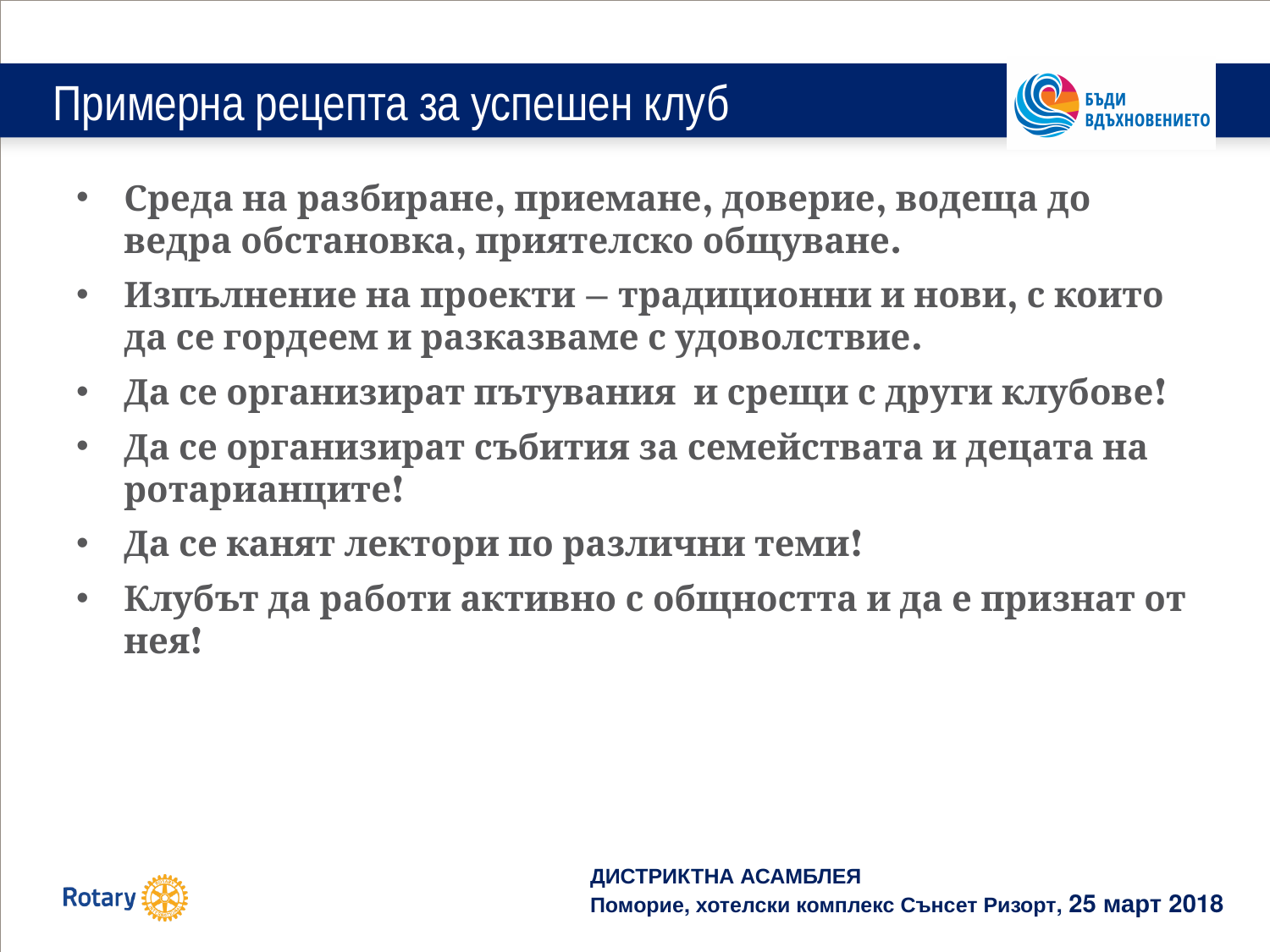

# Примерна рецепта за успешен клуб
Среда на разбиране, приемане, доверие, водеща до ведра обстановка, приятелско общуване.
Изпълнение на проекти – традиционни и нови, с които да се гордеем и разказваме с удоволствие.
Да се организират пътувания  и срещи с други клубове!
Да се организират събития за семействата и децата на ротарианците!
Да се канят лектори по различни теми!
Клубът да работи активно с общността и да е признат от нея!